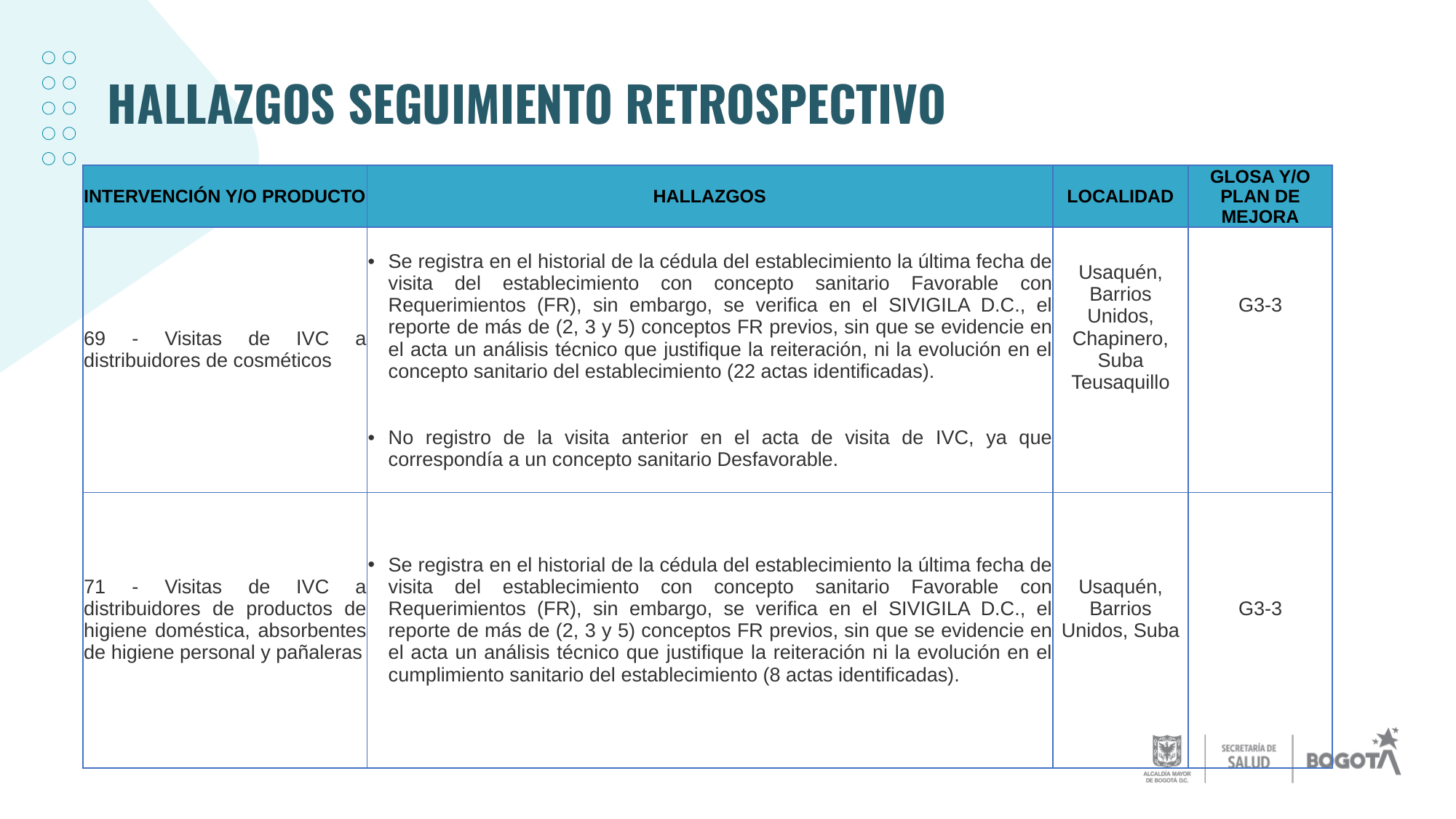

# HALLAZGOS SEGUIMIENTO RETROSPECTIVO
| INTERVENCIÓN Y/O PRODUCTO | HALLAZGOS | LOCALIDAD | GLOSA Y/O PLAN DE MEJORA |
| --- | --- | --- | --- |
| 69 - Visitas de IVC a distribuidores de cosméticos | Se registra en el historial de la cédula del establecimiento la última fecha de visita del establecimiento con concepto sanitario Favorable con Requerimientos (FR), sin embargo, se verifica en el SIVIGILA D.C., el reporte de más de (2, 3 y 5) conceptos FR previos, sin que se evidencie en el acta un análisis técnico que justifique la reiteración, ni la evolución en el concepto sanitario del establecimiento (22 actas identificadas). No registro de la visita anterior en el acta de visita de IVC, ya que correspondía a un concepto sanitario Desfavorable. | Usaquén, Barrios Unidos, Chapinero, Suba Teusaquillo | G3-3 |
| 71 - Visitas de IVC a distribuidores de productos de higiene doméstica, absorbentes de higiene personal y pañaleras | Se registra en el historial de la cédula del establecimiento la última fecha de visita del establecimiento con concepto sanitario Favorable con Requerimientos (FR), sin embargo, se verifica en el SIVIGILA D.C., el reporte de más de (2, 3 y 5) conceptos FR previos, sin que se evidencie en el acta un análisis técnico que justifique la reiteración ni la evolución en el cumplimiento sanitario del establecimiento (8 actas identificadas). | Usaquén, Barrios Unidos, Suba | G3-3 |